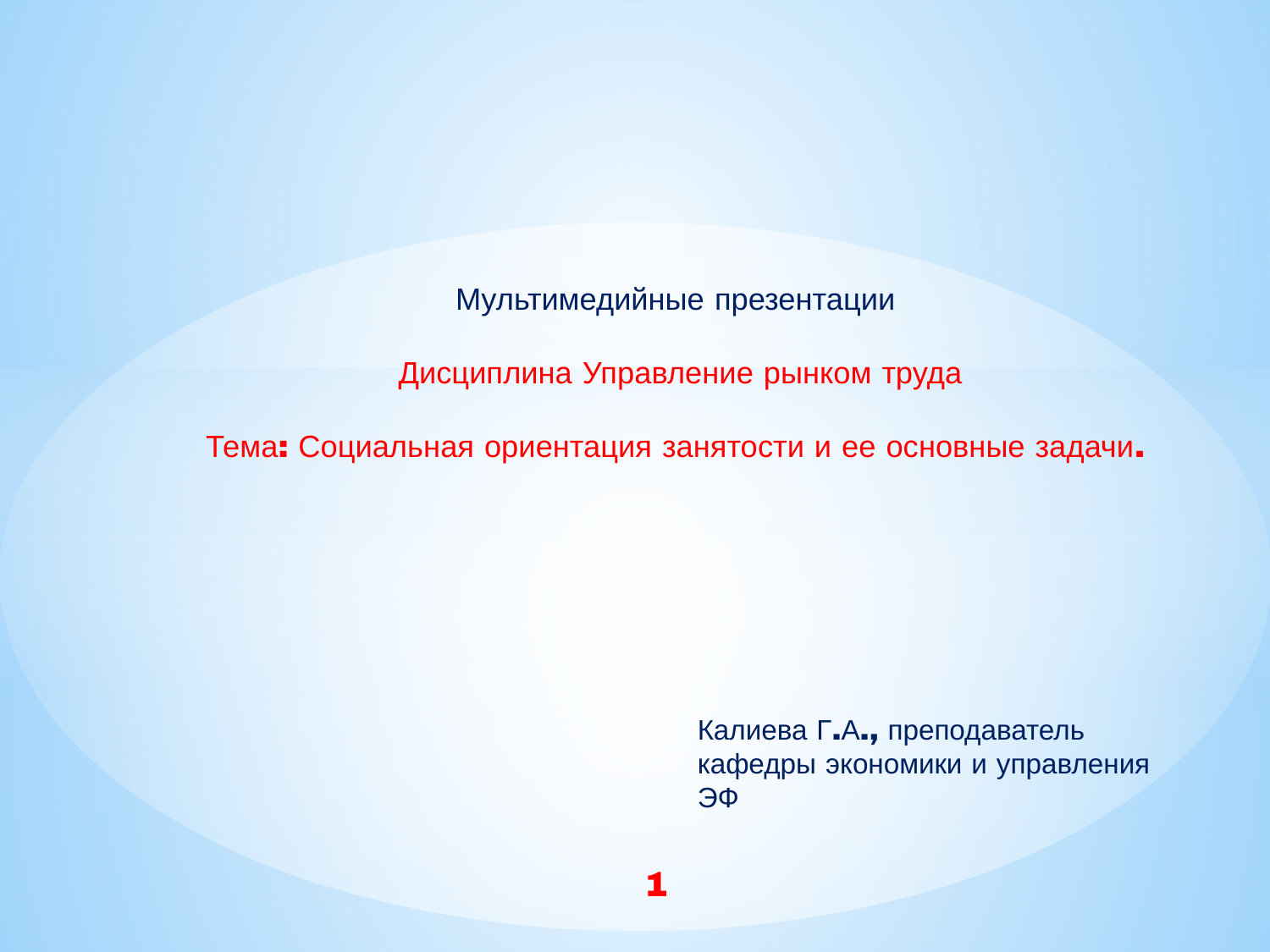

# Мультимедийные презентации Дисциплина Управление рынком труда Тема: Социальная ориентация занятости и ее основные задачи.
Калиева Г.А., преподаватель
кафедры экономики и управления ЭФ

1